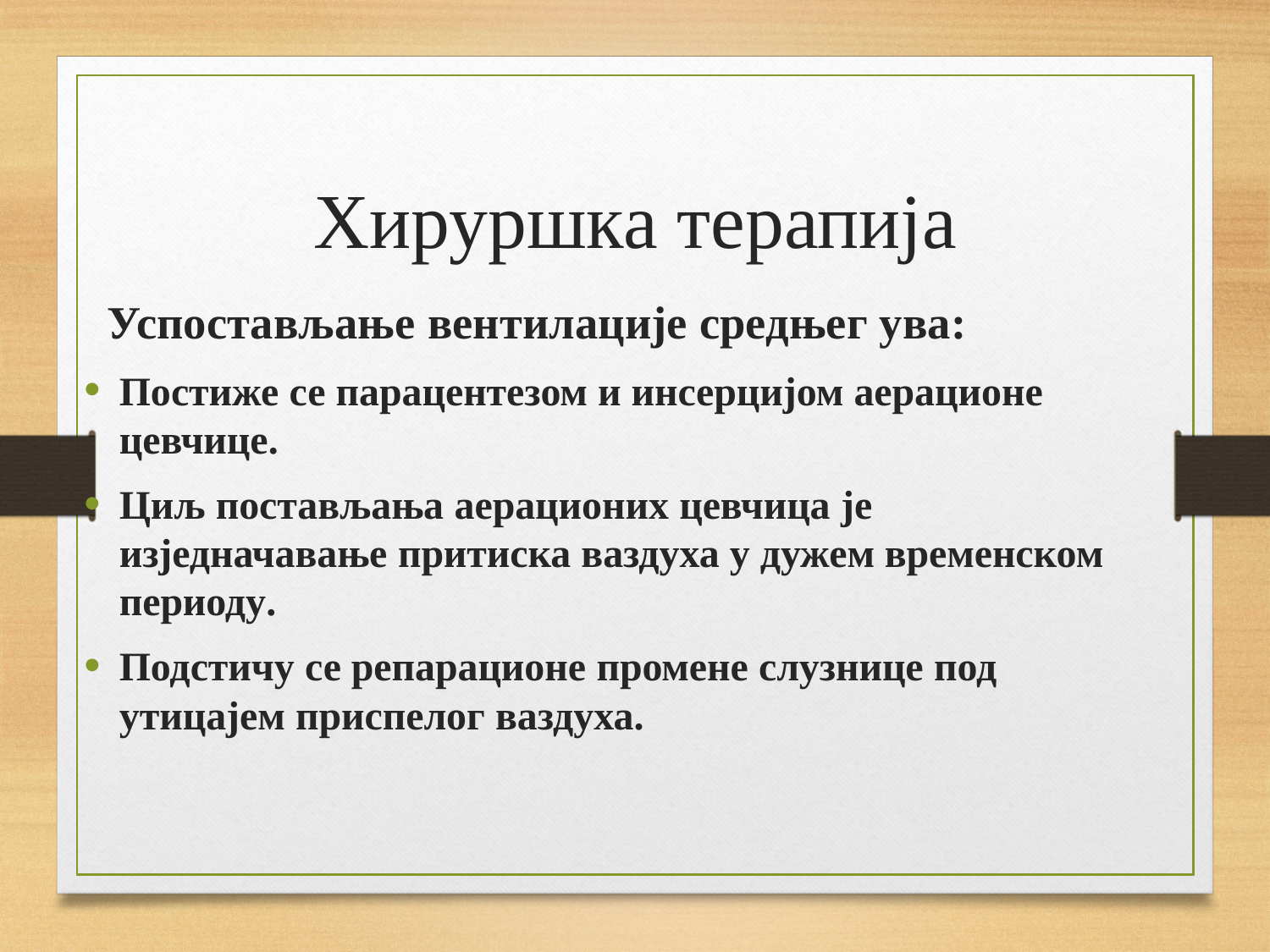

# Хируршка терапија
  Успостављање вентилације средњег ува:
Постиже се парацентезом и инсерцијом аерационе  цевчице.
Циљ постављања аерационих цевчица је изједначавање притиска ваздуха у дужем временском периоду.
Подстичу се репарационе промене слузнице под утицајем приспелог ваздуха.